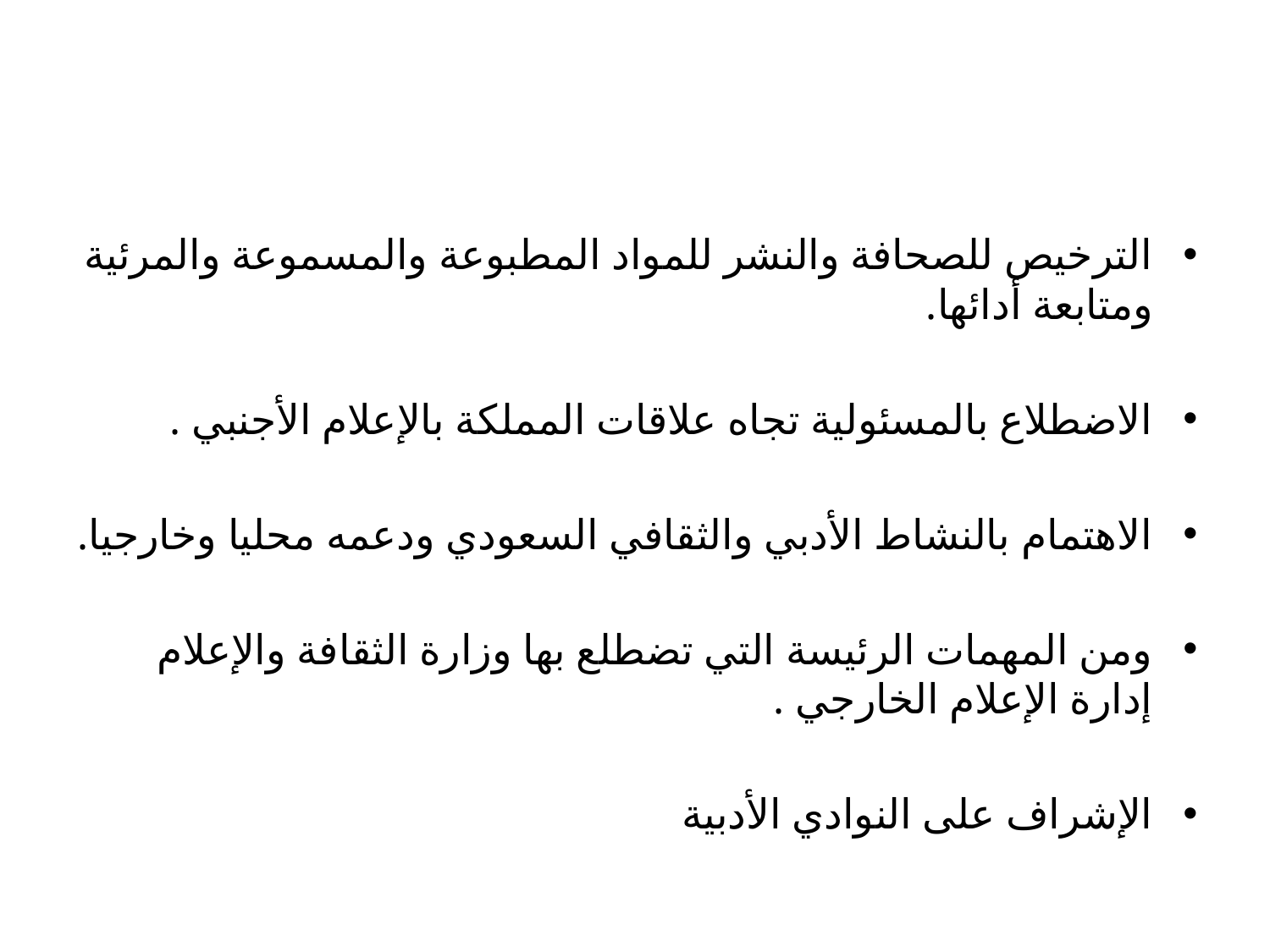

#
الترخيص للصحافة والنشر للمواد المطبوعة والمسموعة والمرئية ومتابعة أدائها.

الاضطلاع بالمسئولية تجاه علاقات المملكة بالإعلام الأجنبي .

الاهتمام بالنشاط الأدبي والثقافي السعودي ودعمه محليا وخارجيا.

ومن المهمات الرئيسة التي تضطلع بها وزارة الثقافة والإعلام إدارة الإعلام الخارجي .

الإشراف على النوادي الأدبية